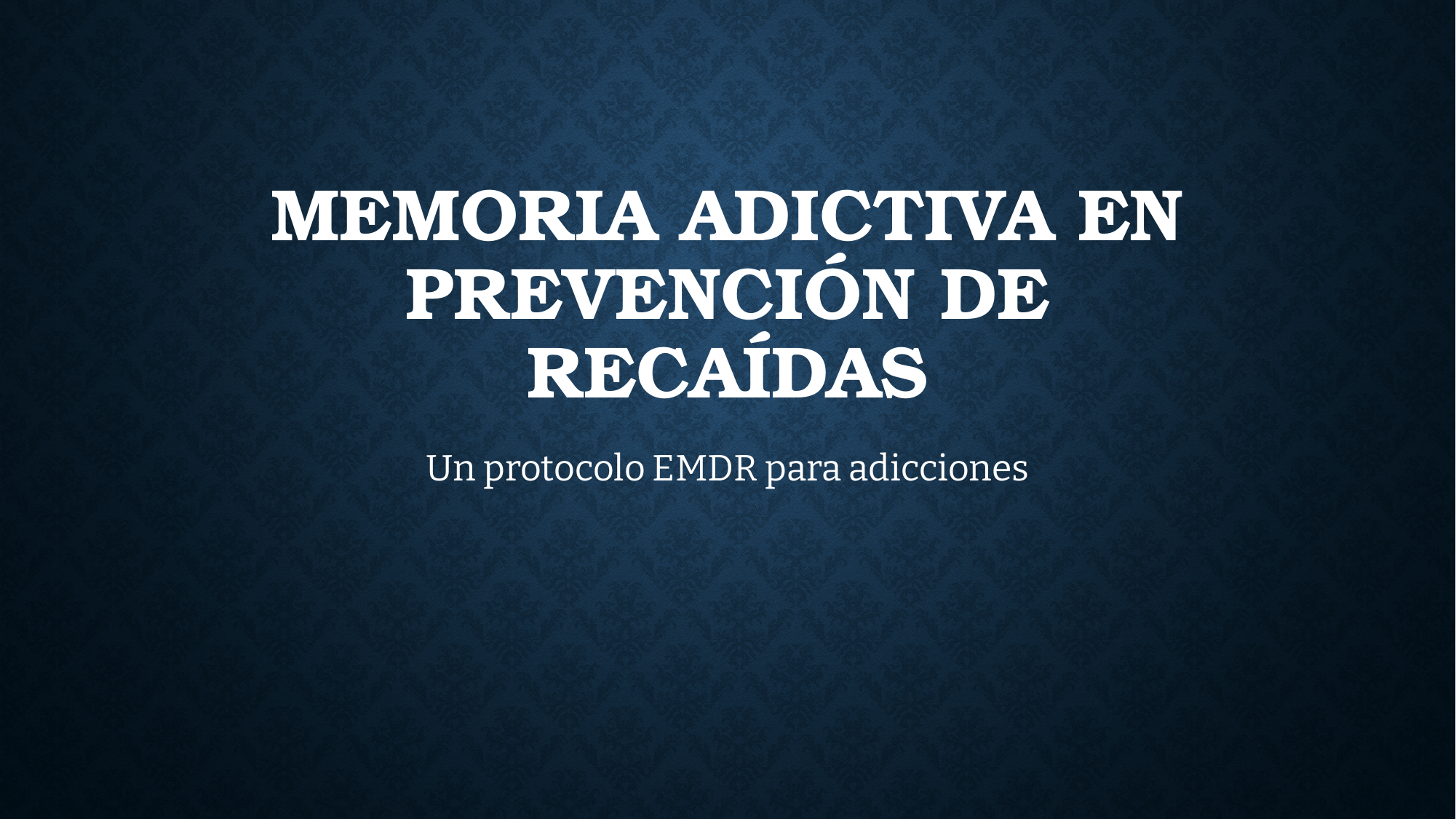

# Memoria adictiva en prevención de recaídas
Un protocolo EMDR para adicciones